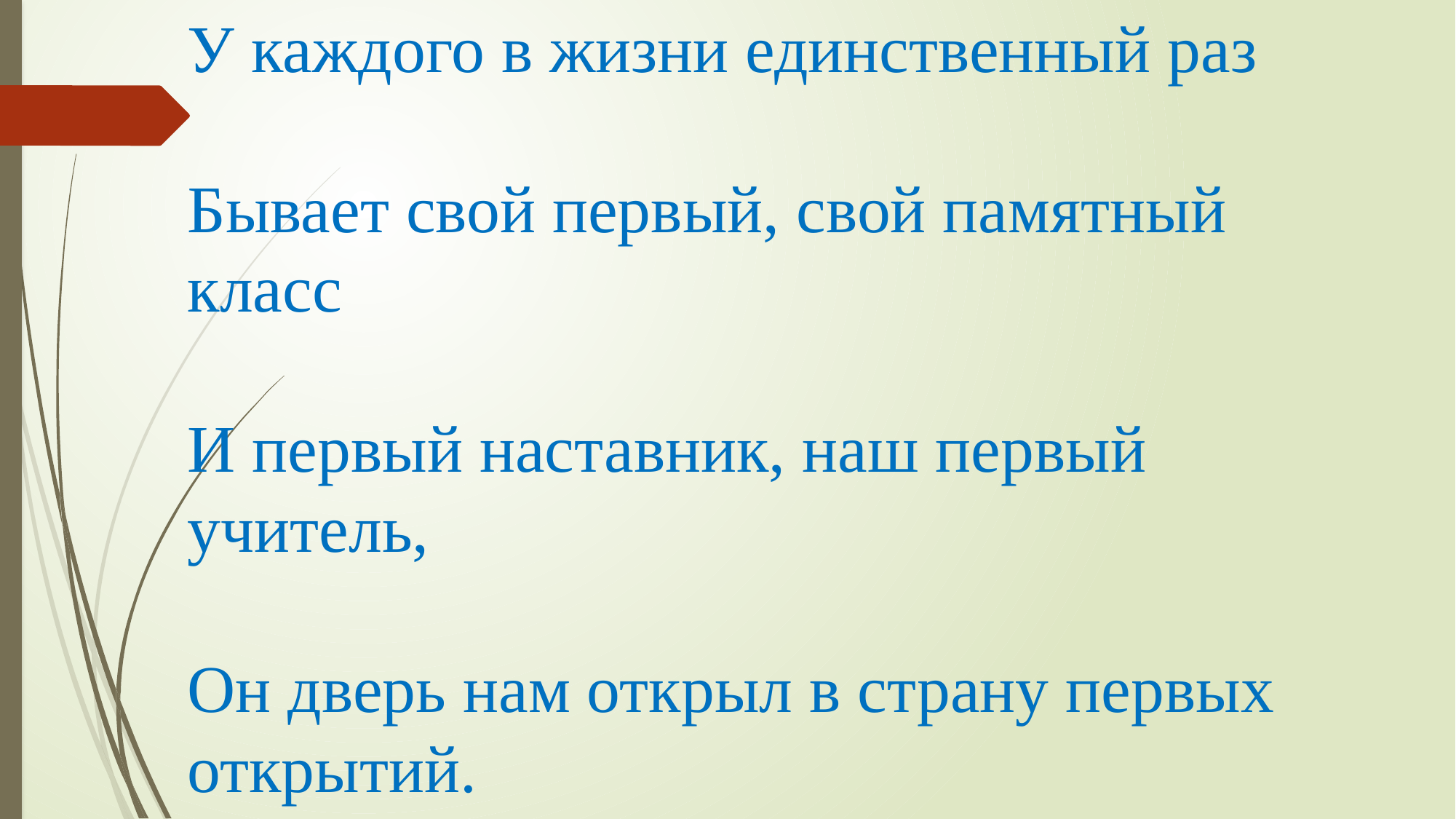

# У каждого в жизни единственный раз Бывает свой первый, свой памятный класс И первый наставник, наш первый учитель, Он дверь нам открыл в страну первых открытий.